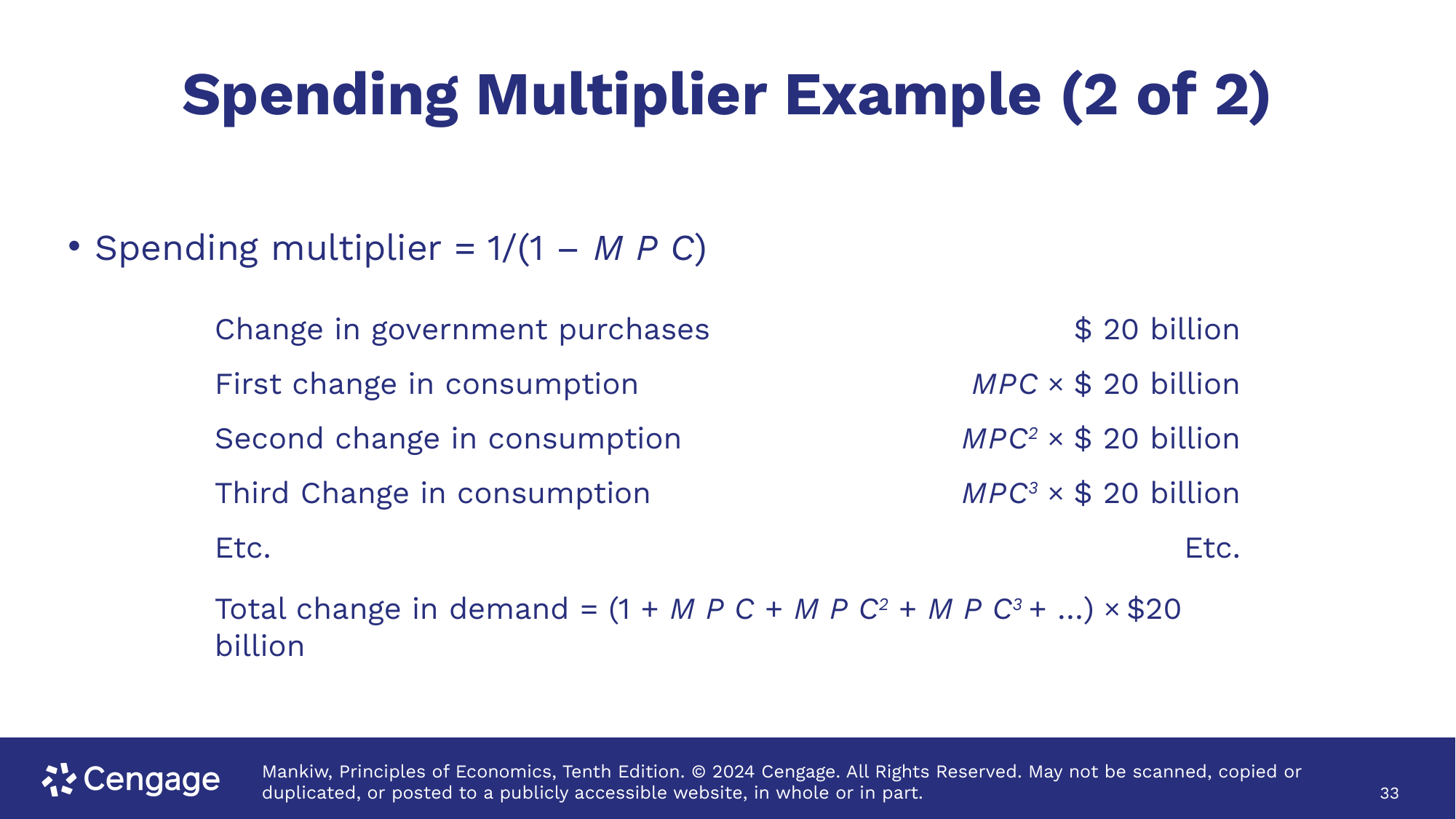

# Spending Multiplier Example (2 of 2)
Spending multiplier = 1/(1 – M P C)
| Change in government purchases | $ 20 billion |
| --- | --- |
| First change in consumption | M P C × $ 20 billion |
| Second change in consumption | M P C2 × $ 20 billion |
| Third Change in consumption | M P C3 × $ 20 billion |
| Etc. | Etc. |
Total change in demand = (1 + M P C + M P C2 + M P C3 + …) × $20 billion